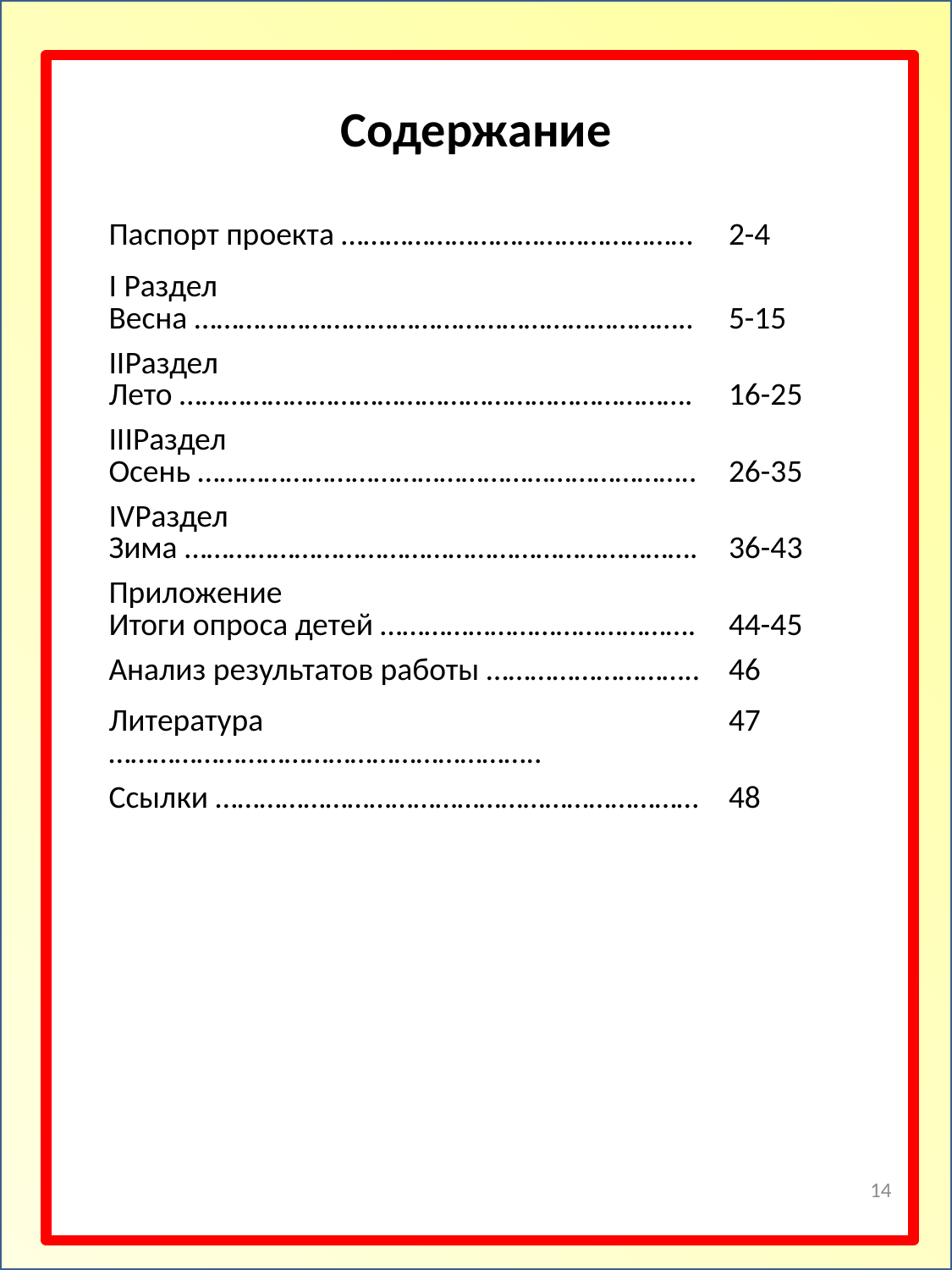

# Содержание

| Паспорт проекта ………………………………………… | 2-4 |
| --- | --- |
| I Раздел Весна ………………………………………………………….. | 5-15 |
| IIРаздел Лето ……………………………………………………………. | 16-25 |
| IIIРаздел Осень ………………………………………………………….. | 26-35 |
| IVРаздел Зима ……………………………………………………………. | 36-43 |
| Приложение Итоги опроса детей ……………………………………. | 44-45 |
| Анализ результатов работы ……………………….. | 46 |
| Литература ………………………………………………….. | 47 |
| Ссылки ………………………………………………………… | 48 |
14